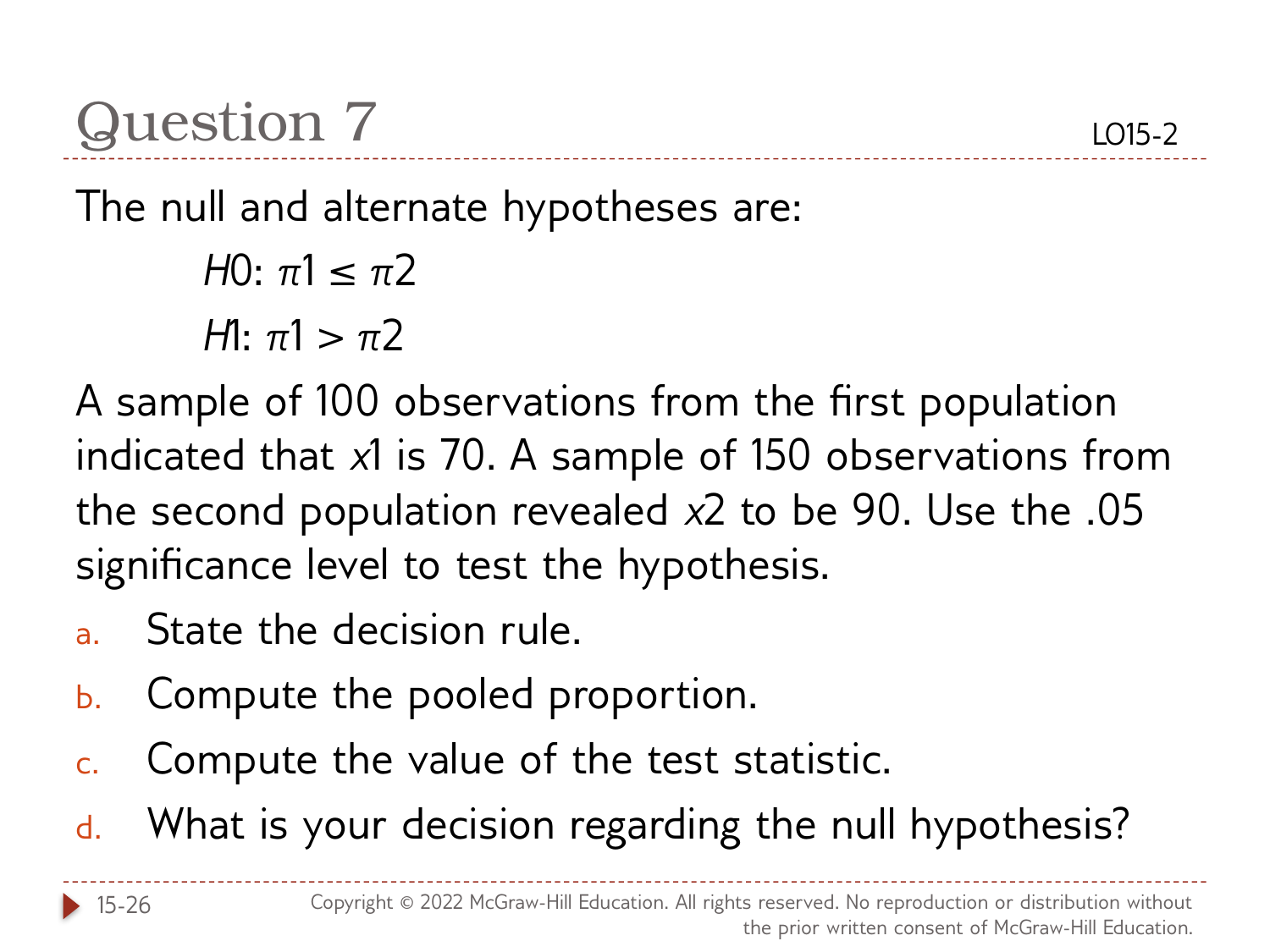

# Question 7
LO15-2
The null and alternate hypotheses are:
	H0: π1 ≤ π2
	H1: π1 > π2
A sample of 100 observations from the first population indicated that x1 is 70. A sample of 150 observations from the second population revealed x2 to be 90. Use the .05 significance level to test the hypothesis.
State the decision rule.
Compute the pooled proportion.
Compute the value of the test statistic.
What is your decision regarding the null hypothesis?
15-26
Copyright © 2022 McGraw-Hill Education. All rights reserved. No reproduction or distribution without the prior written consent of McGraw-Hill Education.